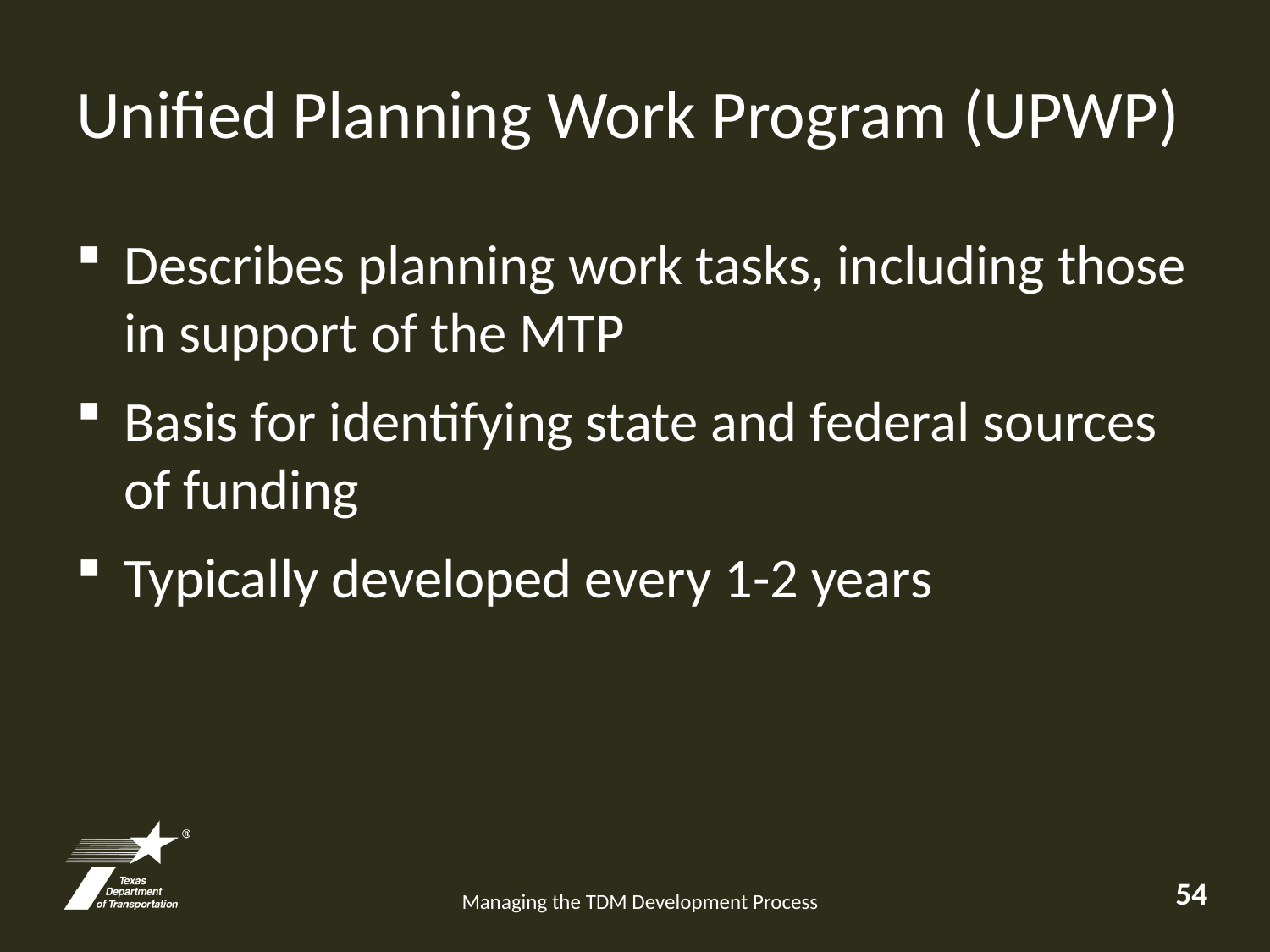

# Unified Planning Work Program (UPWP)
Describes planning work tasks, including those in support of the MTP
Basis for identifying state and federal sources of funding
Typically developed every 1-2 years